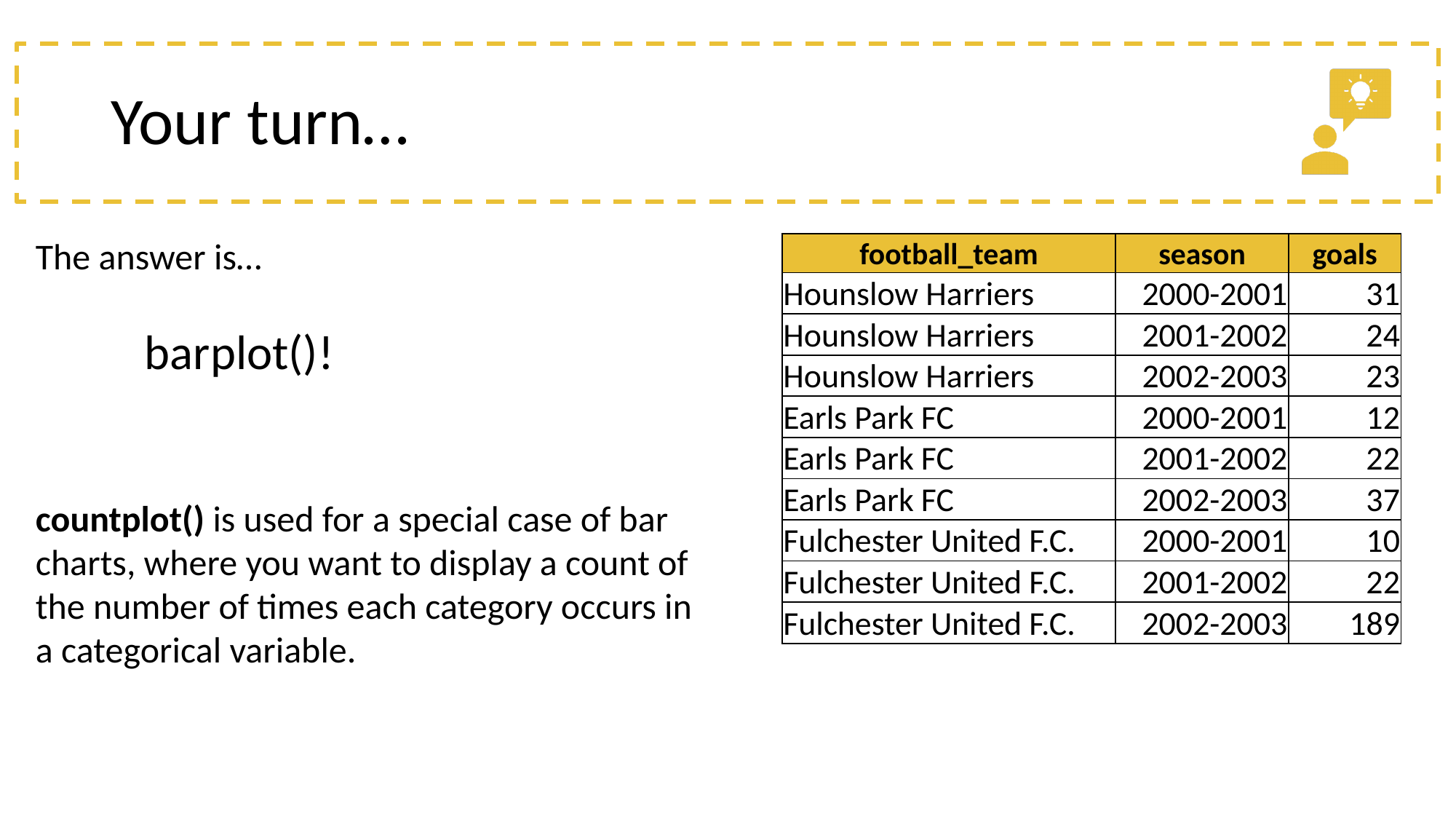

# Your turn…
The answer is…

	barplot()!

countplot() is used for a special case of bar charts, where you want to display a count of the number of times each category occurs in a categorical variable.
| football\_team | season | goals |
| --- | --- | --- |
| Hounslow Harriers | 2000-2001 | 31 |
| Hounslow Harriers | 2001-2002 | 24 |
| Hounslow Harriers | 2002-2003 | 23 |
| Earls Park FC | 2000-2001 | 12 |
| Earls Park FC | 2001-2002 | 22 |
| Earls Park FC | 2002-2003 | 37 |
| Fulchester United F.C. | 2000-2001 | 10 |
| Fulchester United F.C. | 2001-2002 | 22 |
| Fulchester United F.C. | 2002-2003 | 189 |